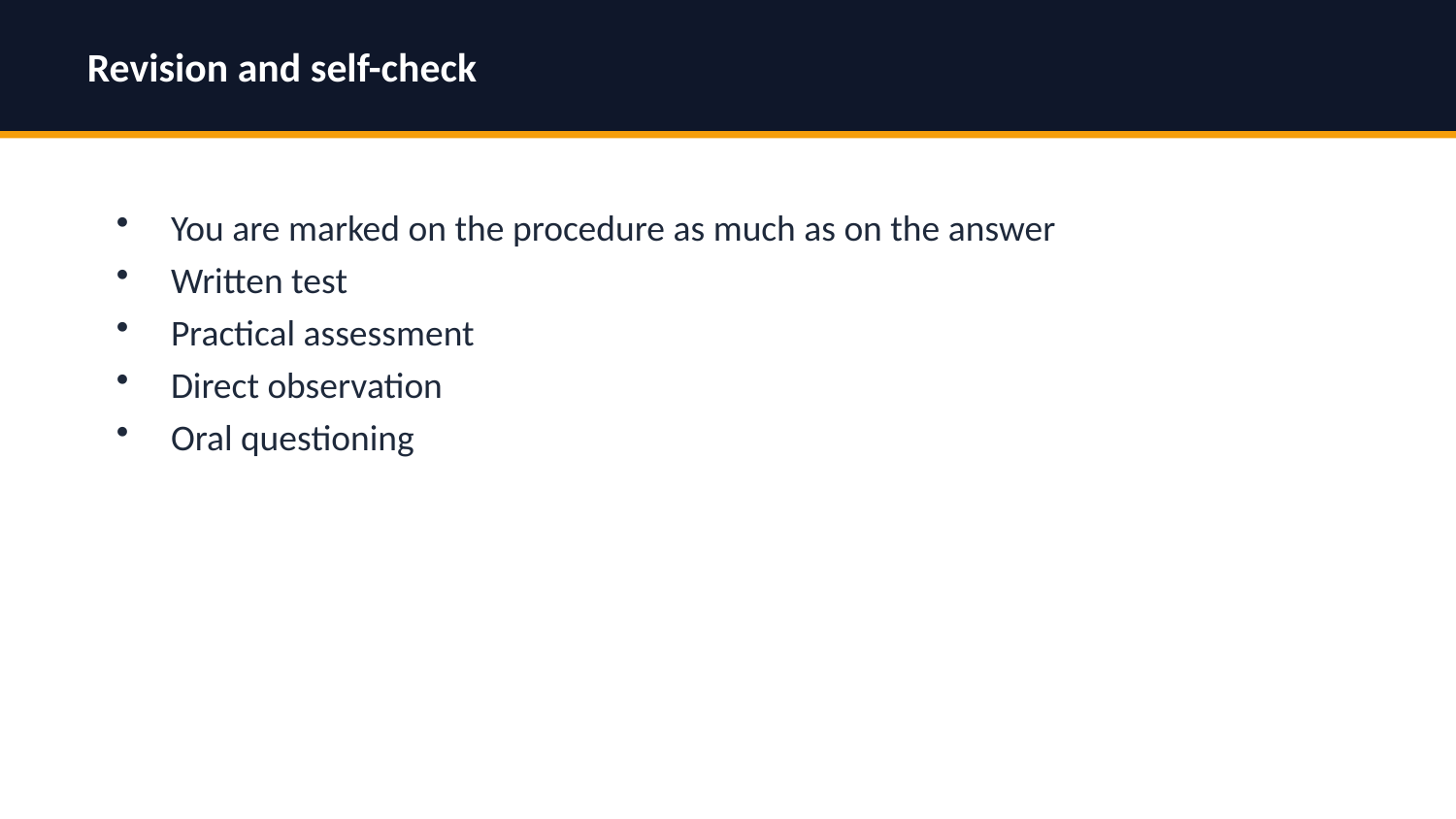

Revision and self-check

You are marked on the procedure as much as on the answer
Written test
Practical assessment
Direct observation
Oral questioning